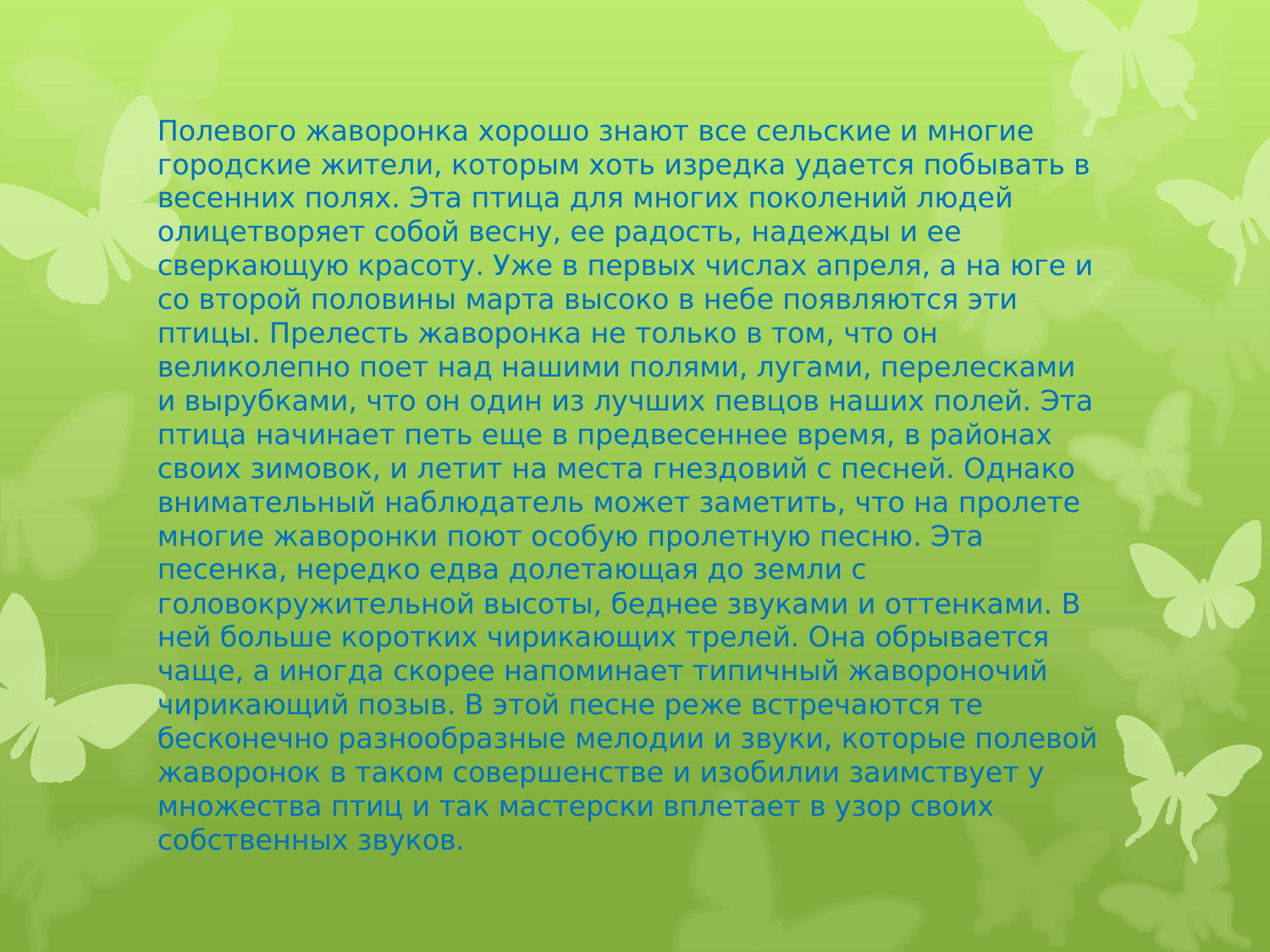

Полевого жаворонка хорошо знают все сельские и многие городские жители, которым хоть изредка удается побывать в весенних полях. Эта птица для многих поколений людей олицетворяет собой весну, ее радость, надежды и ее сверкающую красоту. Уже в первых числах апреля, а на юге и со второй половины марта высоко в небе появляются эти птицы. Прелесть жаворонка не только в том, что он великолепно поет над нашими полями, лугами, перелесками и вырубками, что он один из лучших певцов наших полей. Эта птица начинает петь еще в предвесеннее время, в районах своих зимовок, и летит на места гнездовий с песней. Однако внимательный наблюдатель может заметить, что на пролете многие жаворонки поют особую пролетную песню. Эта песенка, нередко едва долетающая до земли с головокружительной высоты, беднее звуками и оттенками. В ней больше коротких чирикающих трелей. Она обрывается чаще, а иногда скорее напоминает типичный жавороночий чирикающий позыв. В этой песне реже встречаются те бесконечно разнообразные мелодии и звуки, которые полевой жаворонок в таком совершенстве и изобилии заимствует у множества птиц и так мастерски вплетает в узор своих собственных звуков.